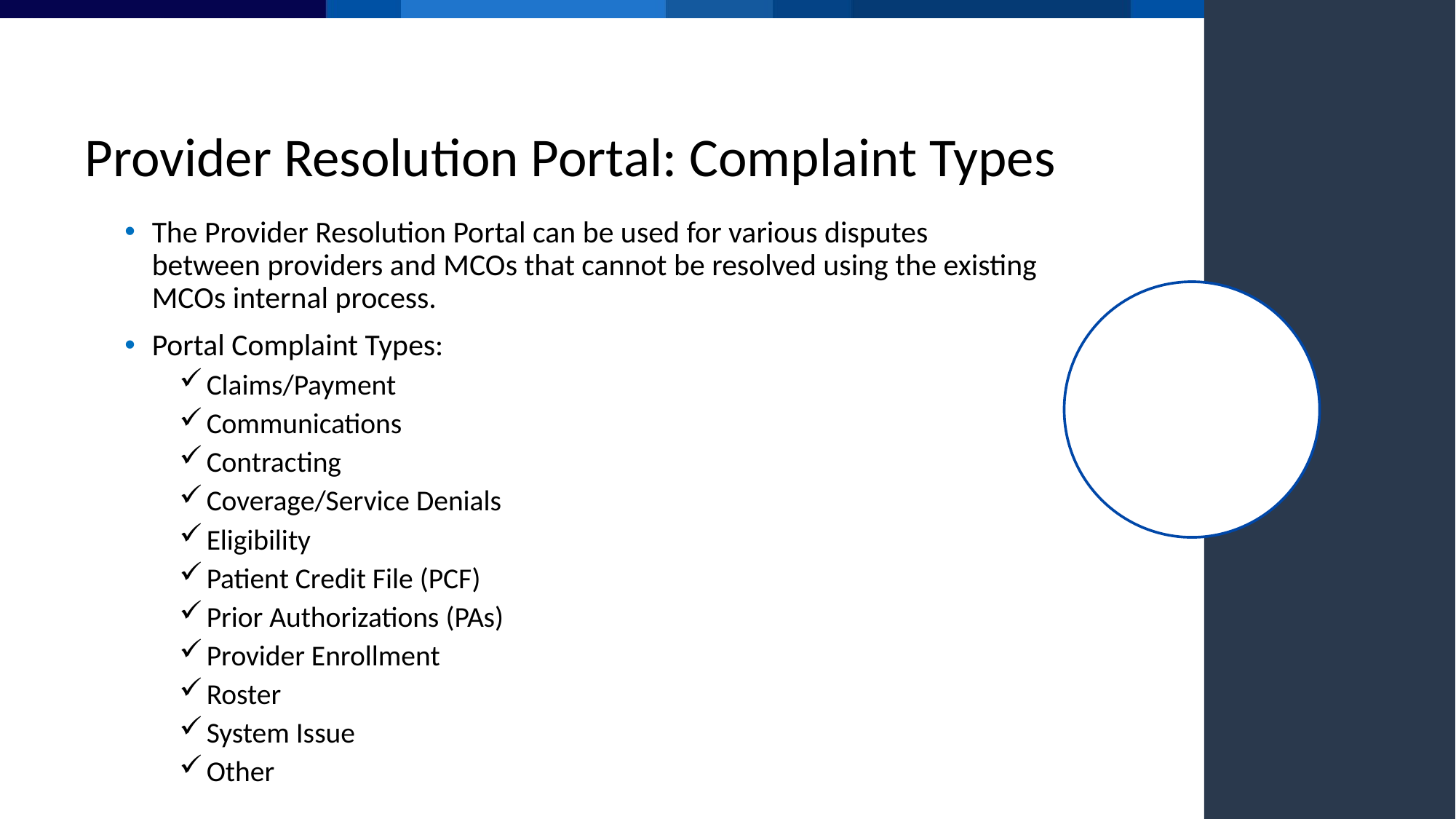

# Provider Resolution Portal: Complaint Types
The Provider Resolution Portal can be used for various disputes between providers and MCOs that cannot be resolved using the existing MCOs internal process.
Portal Complaint Types:
Claims/Payment
Communications
Contracting
Coverage/Service Denials
Eligibility
Patient Credit File (PCF)
Prior Authorizations (PAs)
Provider Enrollment
Roster
System Issue
Other